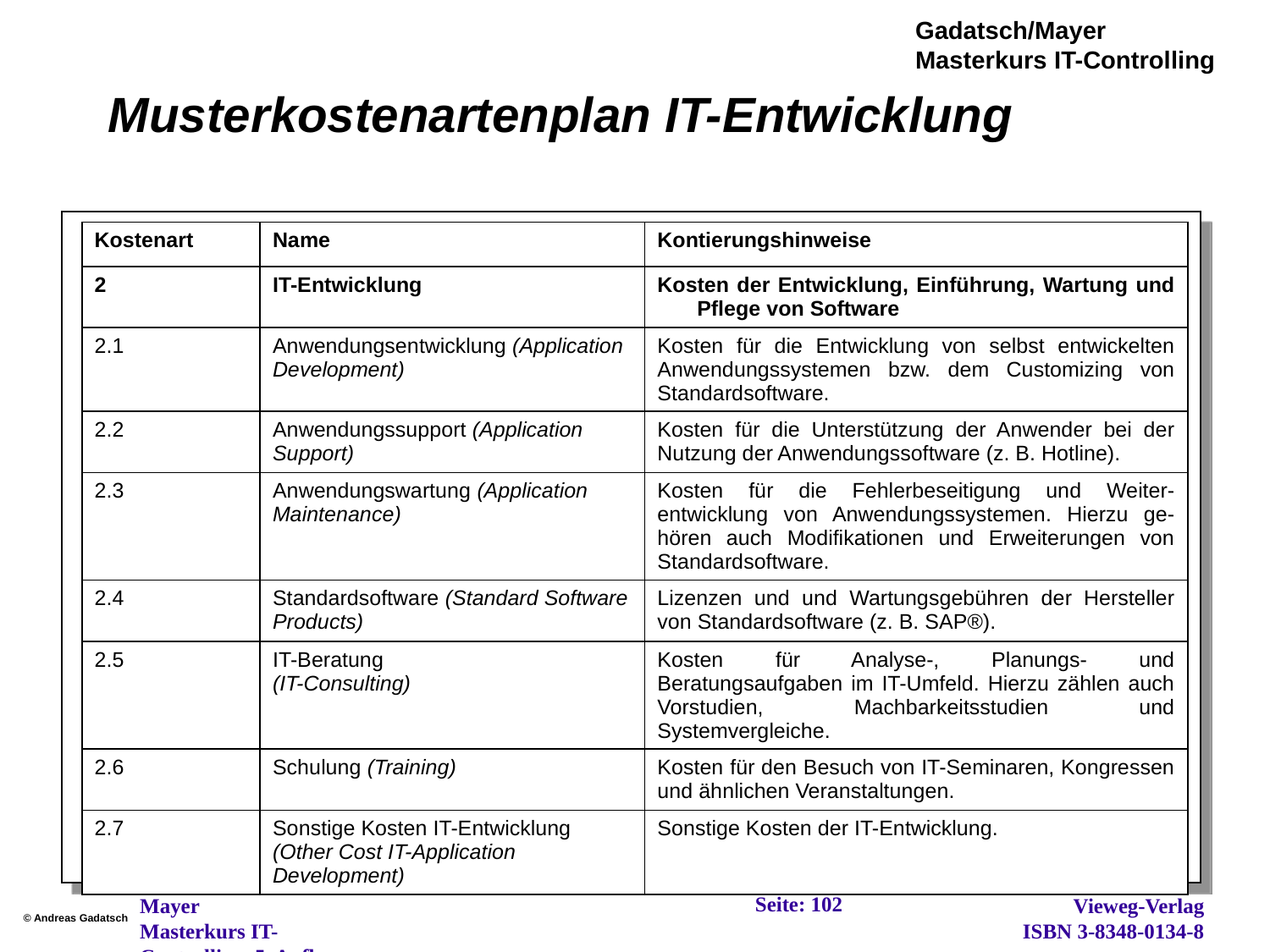

# Musterkostenartenplan IT-Entwicklung
| Kosten­art | Name | Kontierungshinweise |
| --- | --- | --- |
| 2 | IT-Entwicklung | Kosten der Entwicklung, Einführung, Wartung und Pflege von Software |
| 2.1 | Anwendungsentwicklung (Application Development) | Kosten für die Entwicklung von selbst entwickelten Anwendungssystemen bzw. dem Customizing von Standardsoftware. |
| 2.2 | Anwendungssupport (Application Support) | Kosten für die Unterstützung der Anwender bei der Nutzung der Anwendungssoftware (z. B. Hotline). |
| 2.3 | Anwendungswartung (Application Maintenance) | Kosten für die Fehlerbeseitigung und Weiter-entwicklung von Anwendungssystemen. Hierzu ge-hören auch Modifikationen und Erweiterungen von Standardsoftware. |
| 2.4 | Standardsoftware (Standard Software Products) | Lizenzen und und Wartungsgebühren der Hersteller von Standardsoftware (z. B. SAP®). |
| 2.5 | IT-Beratung (IT-Consulting) | Kosten für Analyse-, Planungs- und Beratungsaufgaben im IT-Umfeld. Hierzu zählen auch Vorstudien, Machbarkeitsstudien und Systemvergleiche. |
| 2.6 | Schulung (Training) | Kosten für den Besuch von IT-Seminaren, Kongressen und ähnlichen Veranstaltungen. |
| 2.7 | Sonstige Kosten IT-Entwicklung (Other Cost IT-Application Development) | Sonstige Kosten der IT-Entwicklung. |

Seite: 102

© Prof. Dr. A. Gadatsch/Prof. Dr. E. Mayer
Masterkurs IT-Controlling, 5. Aufl., Wiesbaden, 2012